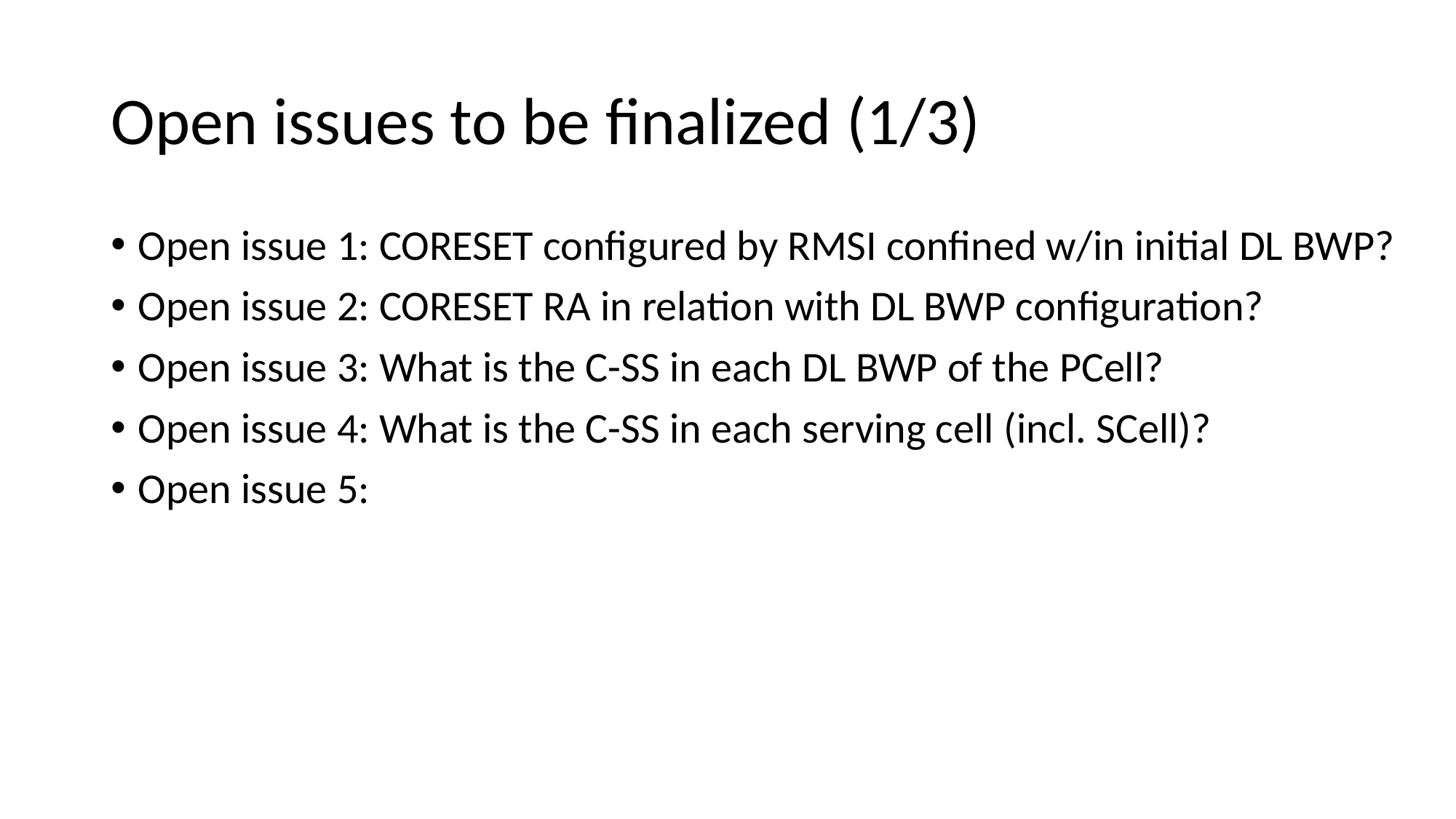

# Open issues to be finalized (1/3)
Open issue 1: CORESET configured by RMSI confined w/in initial DL BWP?
Open issue 2: CORESET RA in relation with DL BWP configuration?
Open issue 3: What is the C-SS in each DL BWP of the PCell?
Open issue 4: What is the C-SS in each serving cell (incl. SCell)?
Open issue 5: